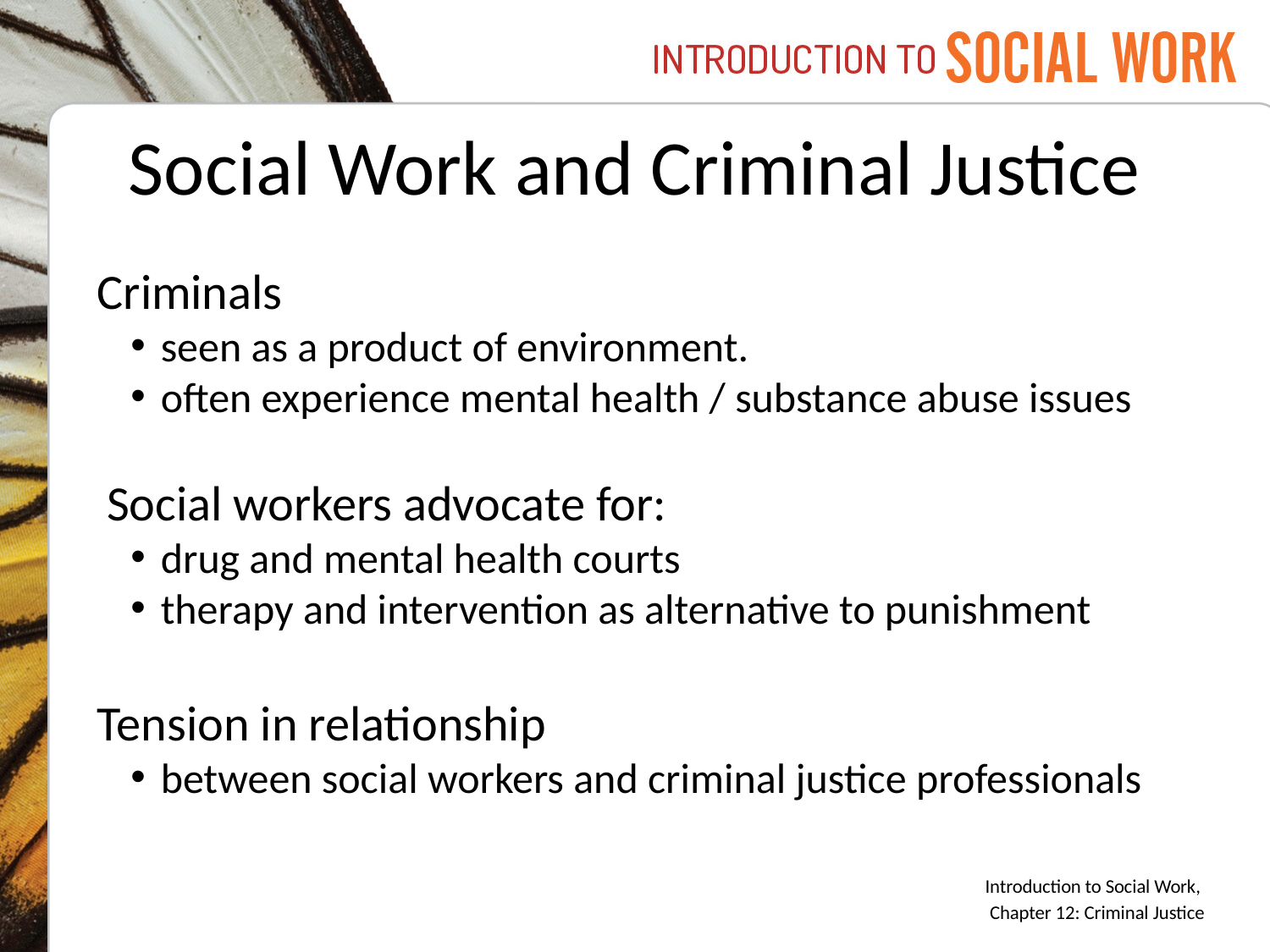

# Social Work and Criminal Justice

Criminals
seen as a product of environment.
often experience mental health / substance abuse issues

 Social workers advocate for:
drug and mental health courts
therapy and intervention as alternative to punishment

Tension in relationship
between social workers and criminal justice professionals
Introduction to Social Work,
Chapter 12: Criminal Justice